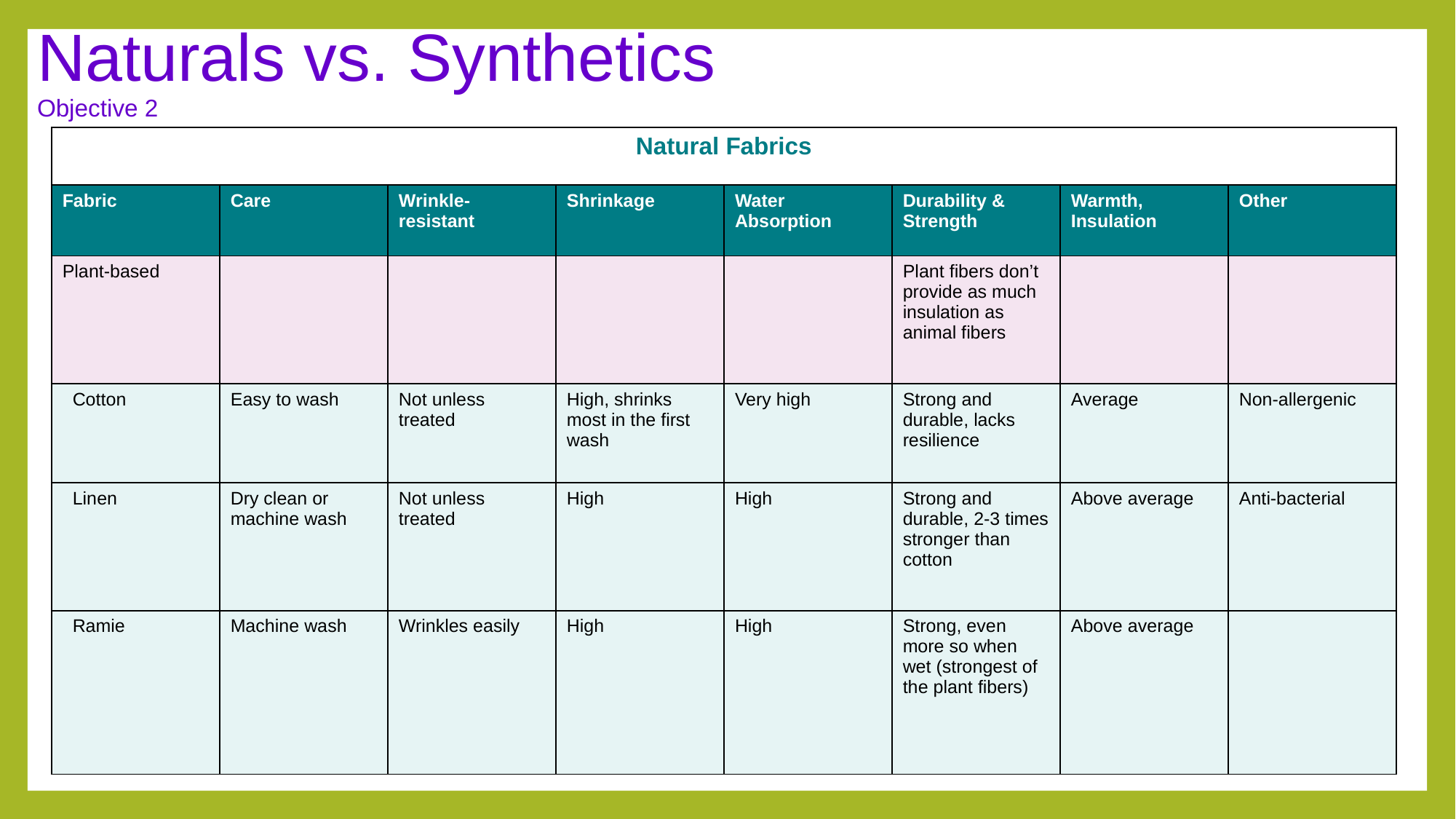

# Naturals vs. Synthetics Objective 2
| Natural Fabrics |  |  |  |  |  |  |  |
| --- | --- | --- | --- | --- | --- | --- | --- |
| Fabric | Care | Wrinkle-resistant | Shrinkage | Water Absorption | Durability & Strength | Warmth, Insulation | Other |
| Plant-based |  |  |  |  | Plant fibers don’t provide as much insulation as animal fibers |  |  |
| Cotton | Easy to wash | Not unless treated | High, shrinks most in the first wash | Very high | Strong and durable, lacks resilience | Average | Non-allergenic |
| Linen | Dry clean or machine wash | Not unless treated | High | High | Strong and durable, 2-3 times stronger than cotton | Above average | Anti-bacterial |
| Ramie | Machine wash | Wrinkles easily | High | High | Strong, even more so when wet (strongest of the plant fibers) | Above average |  |